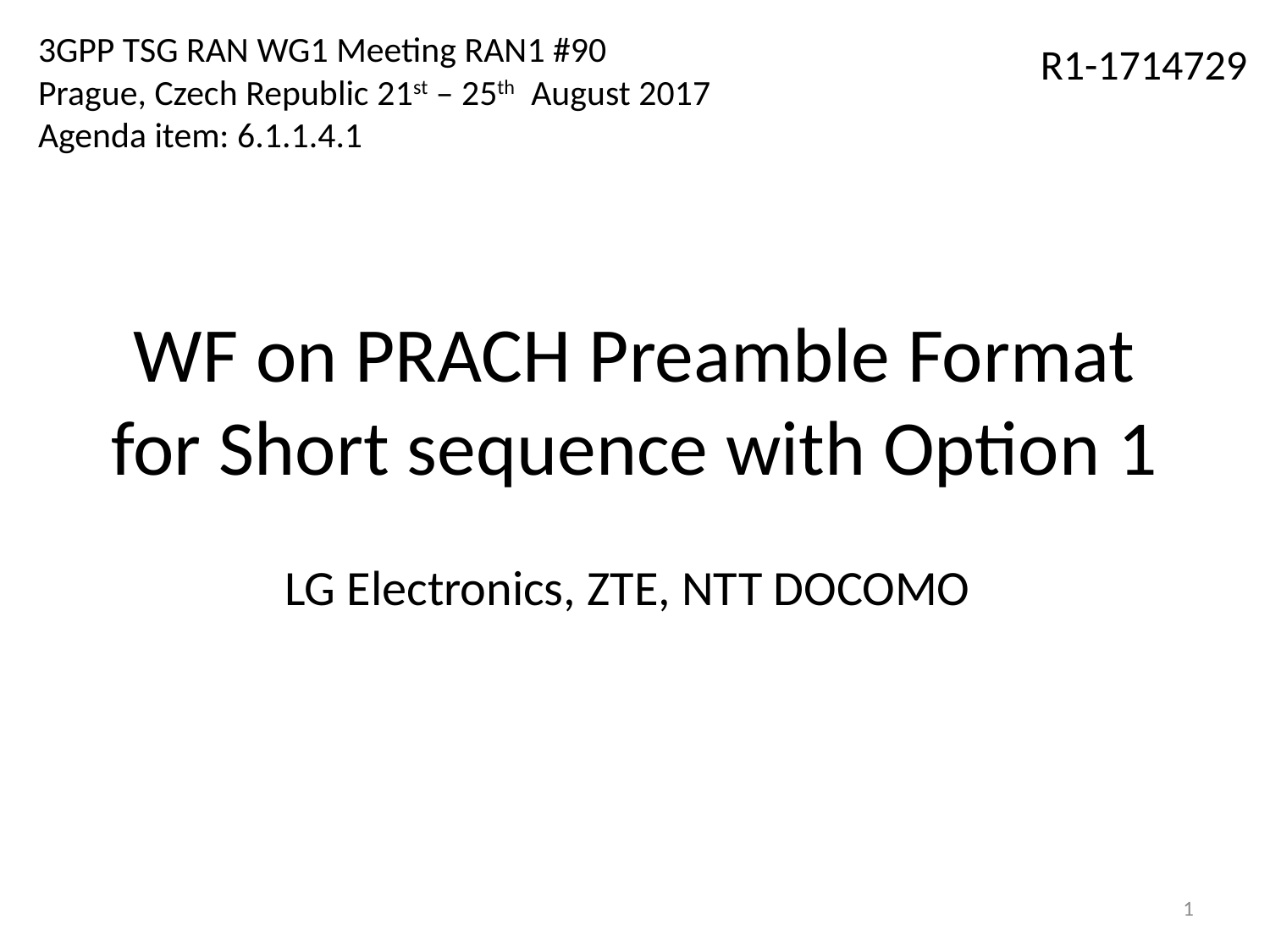

3GPP TSG RAN WG1 Meeting RAN1 #90
Prague, Czech Republic 21st – 25th  August 2017
Agenda item: 6.1.1.4.1
R1-1714729
# WF on PRACH Preamble Format for Short sequence with Option 1
LG Electronics, ZTE, NTT DOCOMO
1